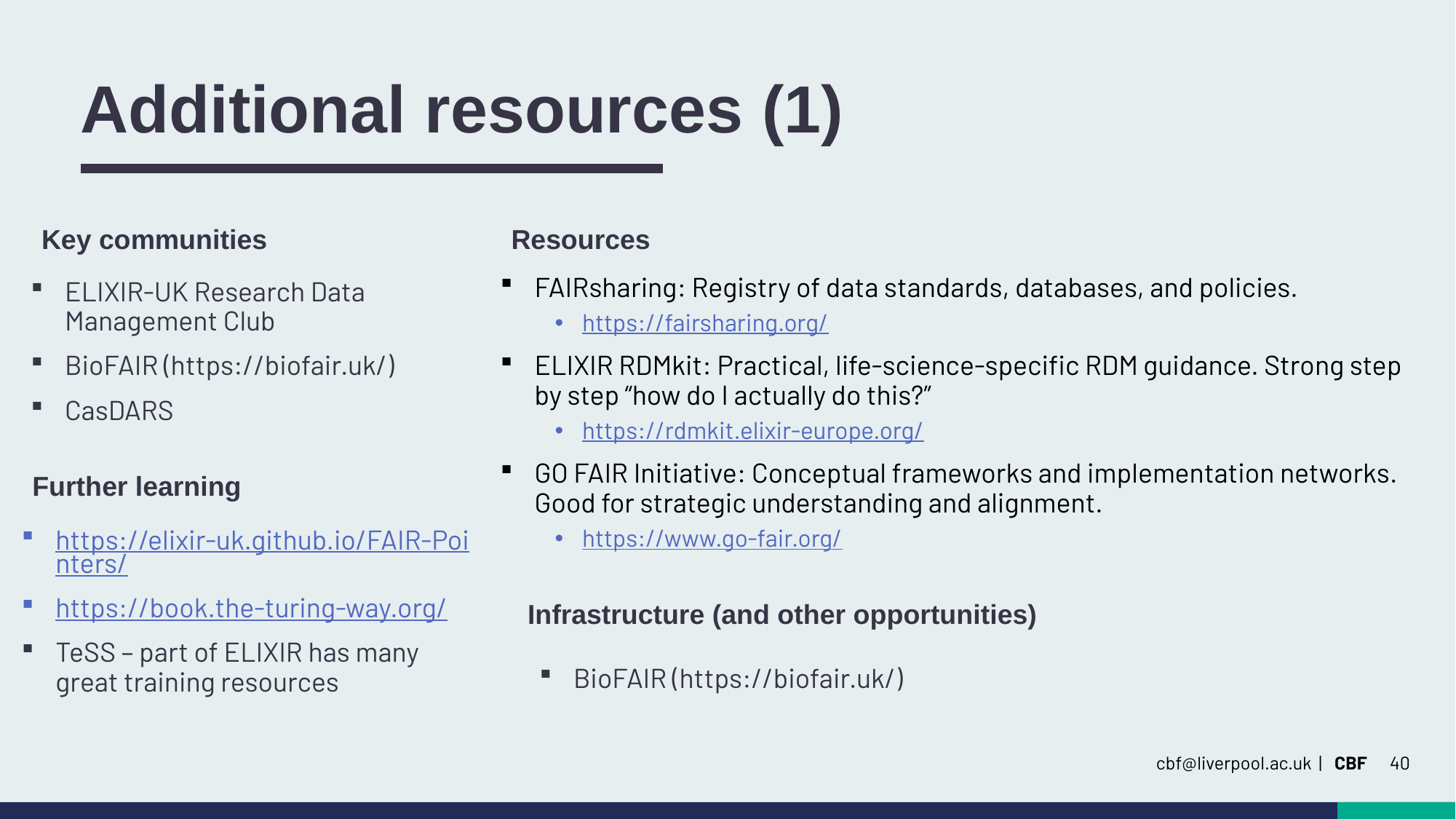

# Additional resources (1)
Key communities
Resources
FAIRsharing: Registry of data standards, databases, and policies.
https://fairsharing.org/
ELIXIR RDMkit: Practical, life-science-specific RDM guidance. Strong step by step “how do I actually do this?”
https://rdmkit.elixir-europe.org/
GO FAIR Initiative: Conceptual frameworks and implementation networks. Good for strategic understanding and alignment.
https://www.go-fair.org/
ELIXIR-UK Research Data Management Club
BioFAIR (https://biofair.uk/)
CasDARS
Further learning
https://elixir-uk.github.io/FAIR-Pointers/
https://book.the-turing-way.org/
TeSS – part of ELIXIR has many great training resources
Infrastructure (and other opportunities)
BioFAIR (https://biofair.uk/)
CBF
40